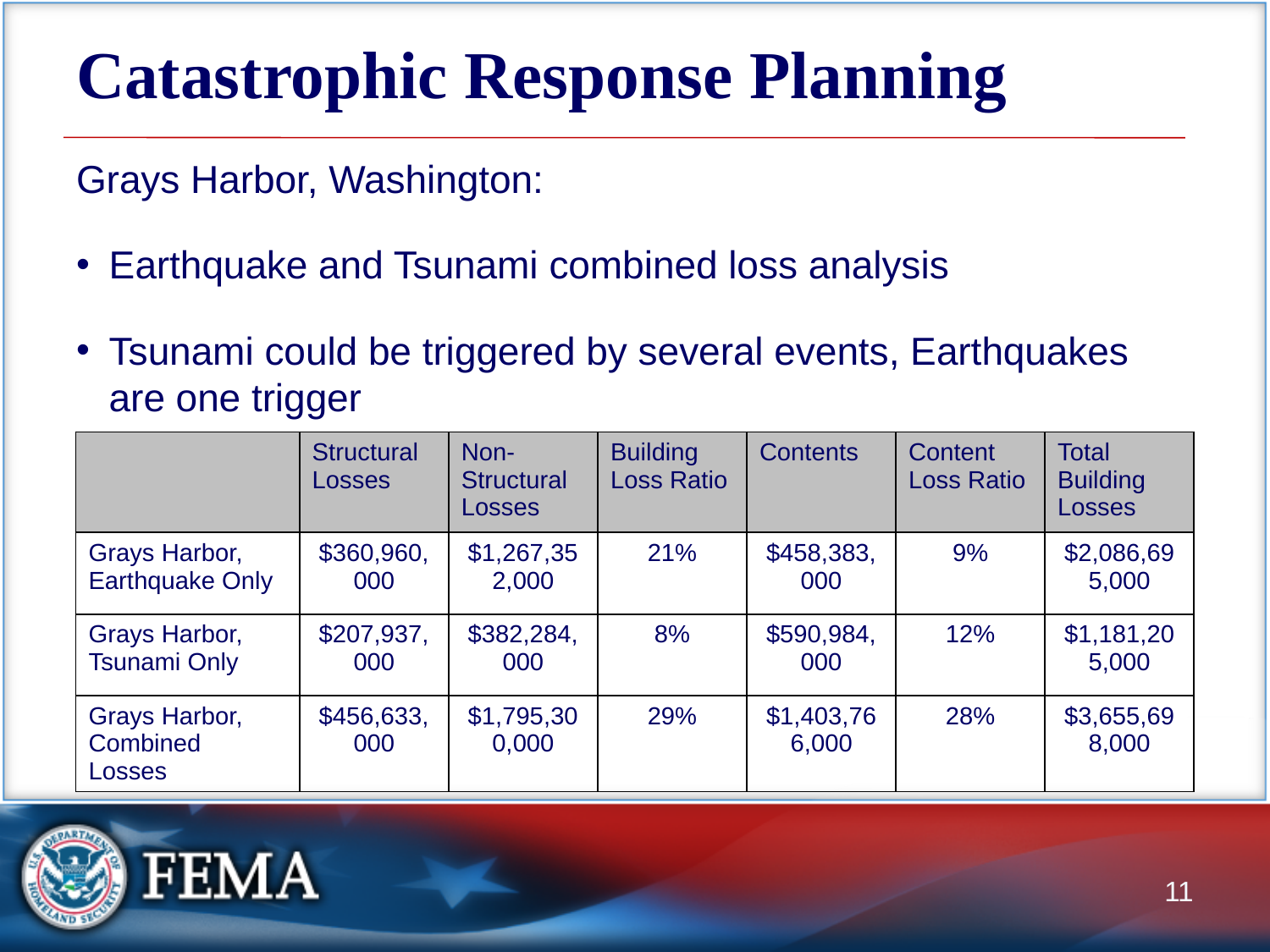

# Catastrophic Response Planning
Grays Harbor, Washington:
Earthquake and Tsunami combined loss analysis
Tsunami could be triggered by several events, Earthquakes are one trigger
|  | Structural Losses | Non-Structural Losses | Building Loss Ratio | Contents | Content Loss Ratio | Total Building Losses |
| --- | --- | --- | --- | --- | --- | --- |
| Grays Harbor, Earthquake Only | $360,960,000 | $1,267,352,000 | 21% | $458,383,000 | 9% | $2,086,695,000 |
| Grays Harbor, Tsunami Only | $207,937,000 | $382,284,000 | 8% | $590,984,000 | 12% | $1,181,205,000 |
| Grays Harbor, Combined Losses | $456,633,000 | $1,795,300,000 | 29% | $1,403,766,000 | 28% | $3,655,698,000 |
11